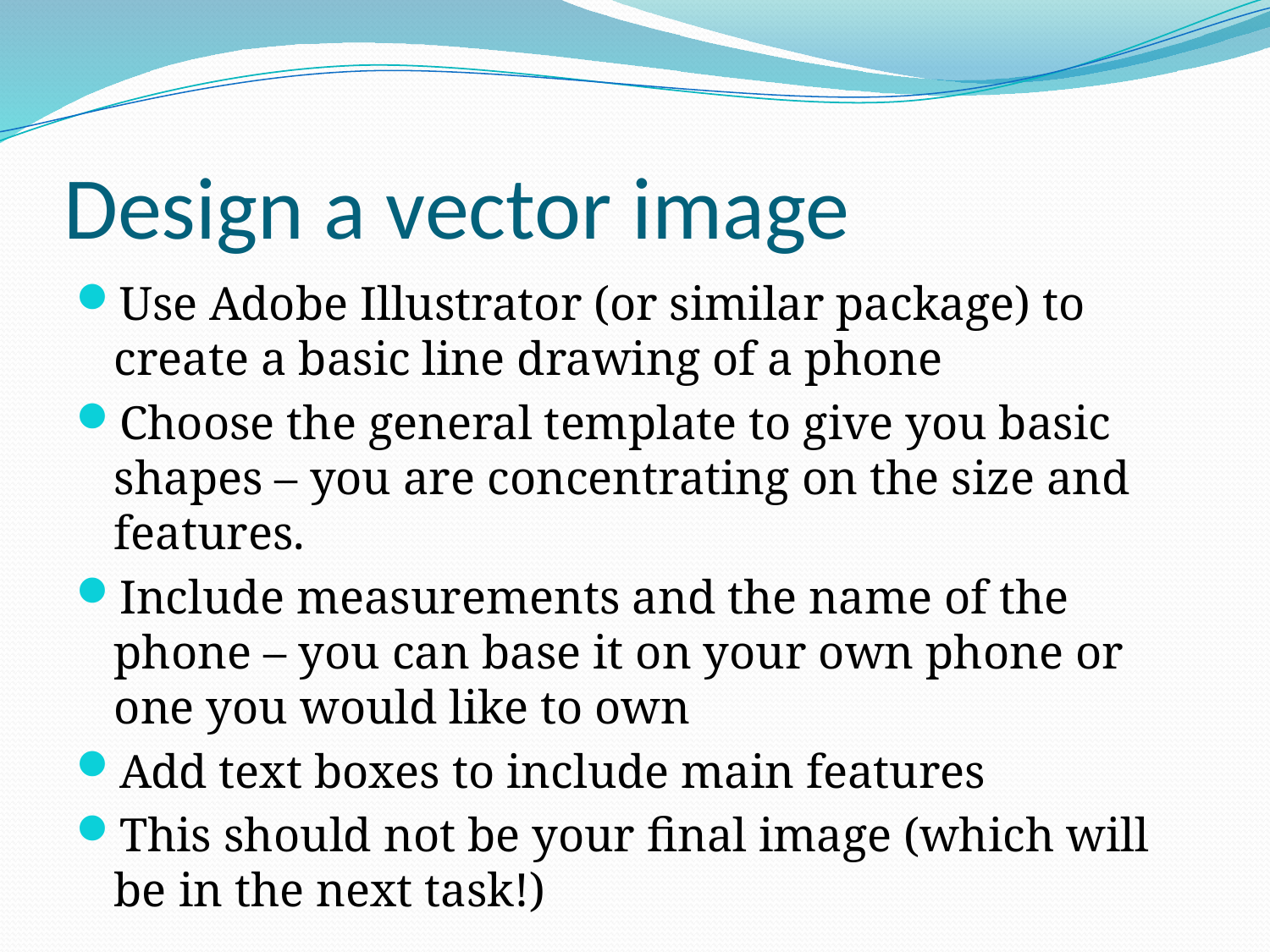

# Design a vector image
Use Adobe Illustrator (or similar package) to create a basic line drawing of a phone
Choose the general template to give you basic shapes – you are concentrating on the size and features.
Include measurements and the name of the phone – you can base it on your own phone or one you would like to own
Add text boxes to include main features
This should not be your final image (which will be in the next task!)